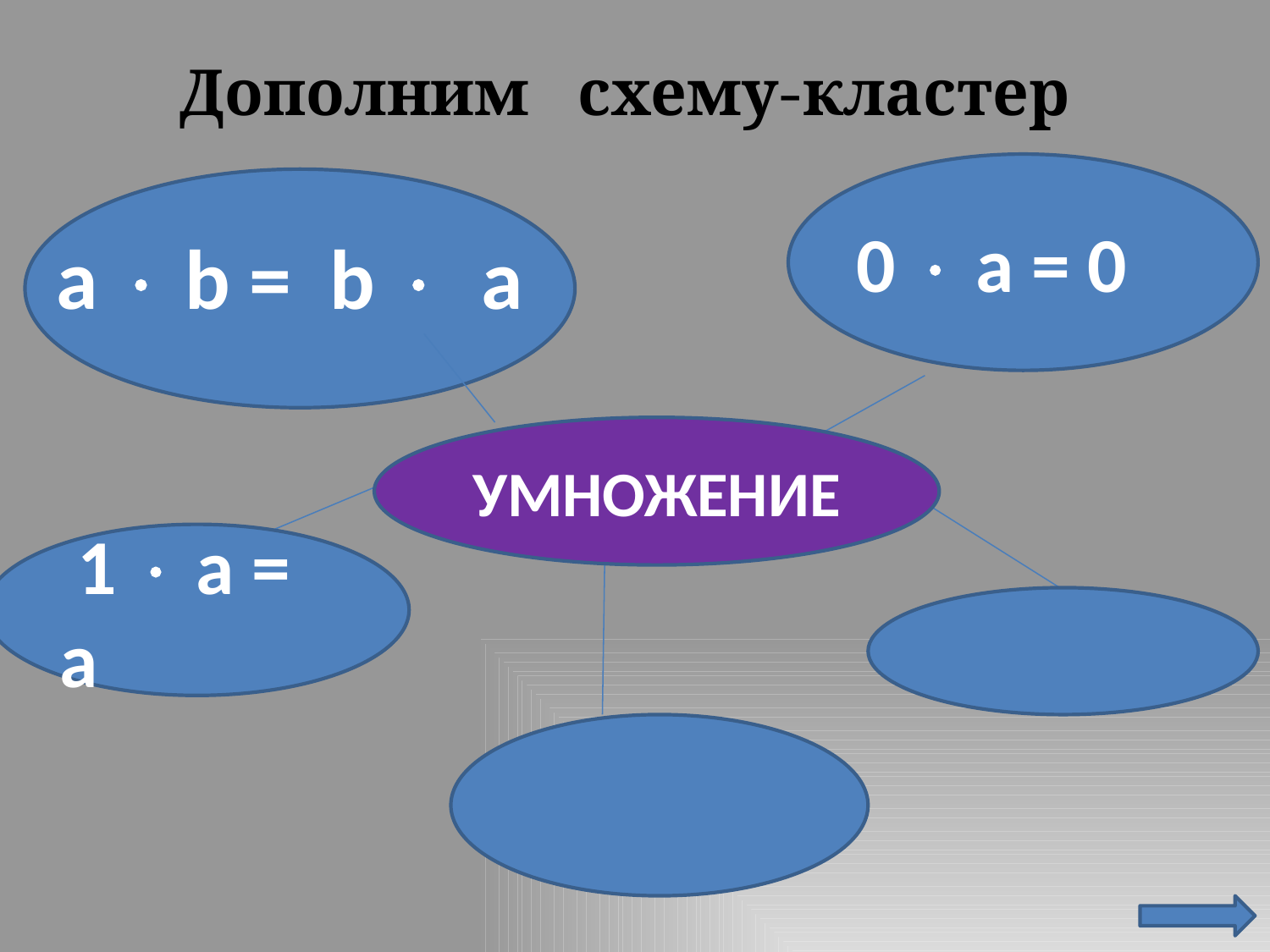

Дополним   схему-кластер

 0 ⋅ а = 0
 a ⋅ b =  b ⋅  a
УМНОЖЕНИЕ
 1 ⋅ а = а